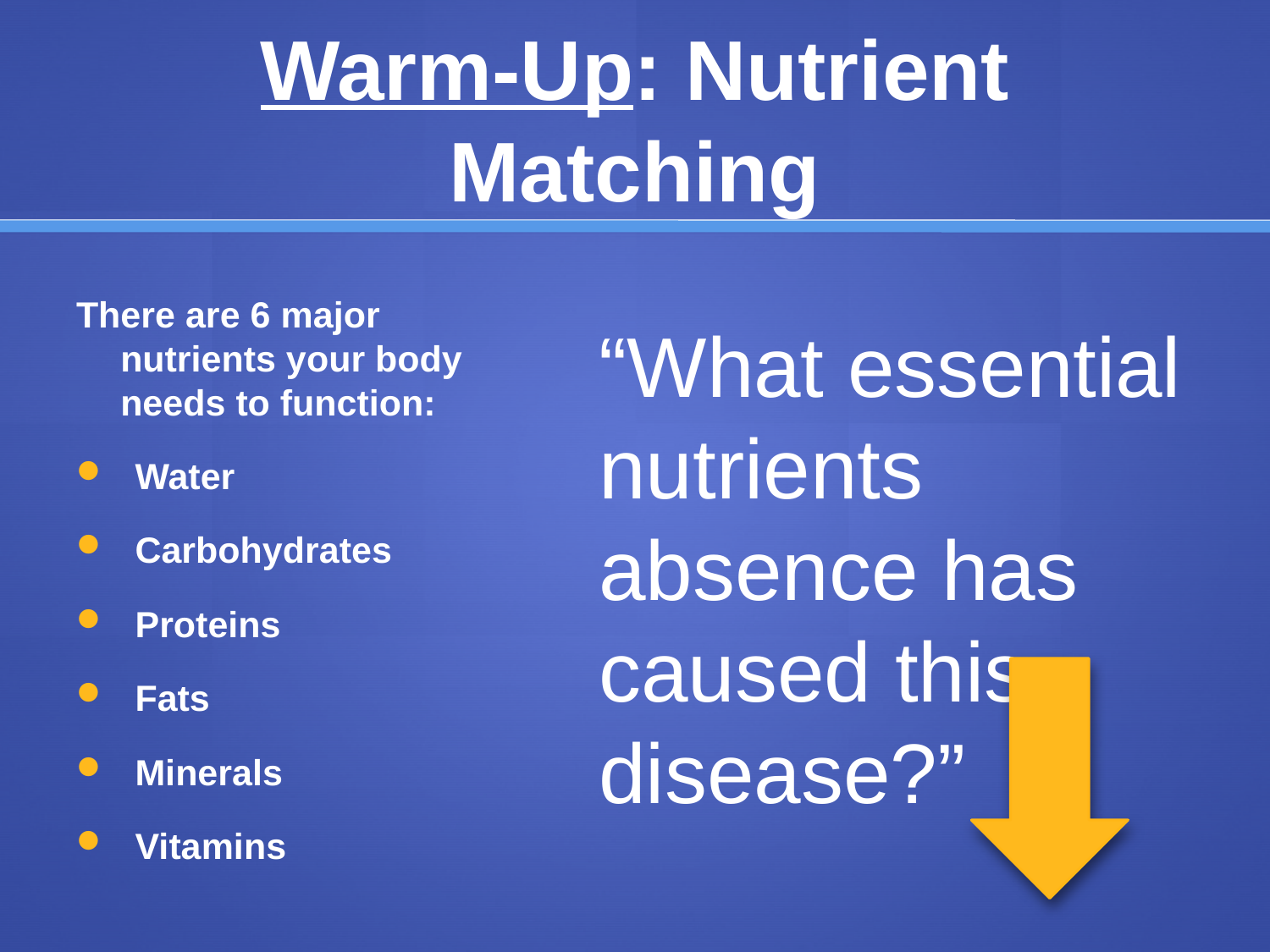

# Warm-Up: Nutrient Matching
There are 6 major nutrients your body needs to function:
Water
Carbohydrates
Proteins
Fats
Minerals
Vitamins

“What essential nutrients  absence has caused this disease?”